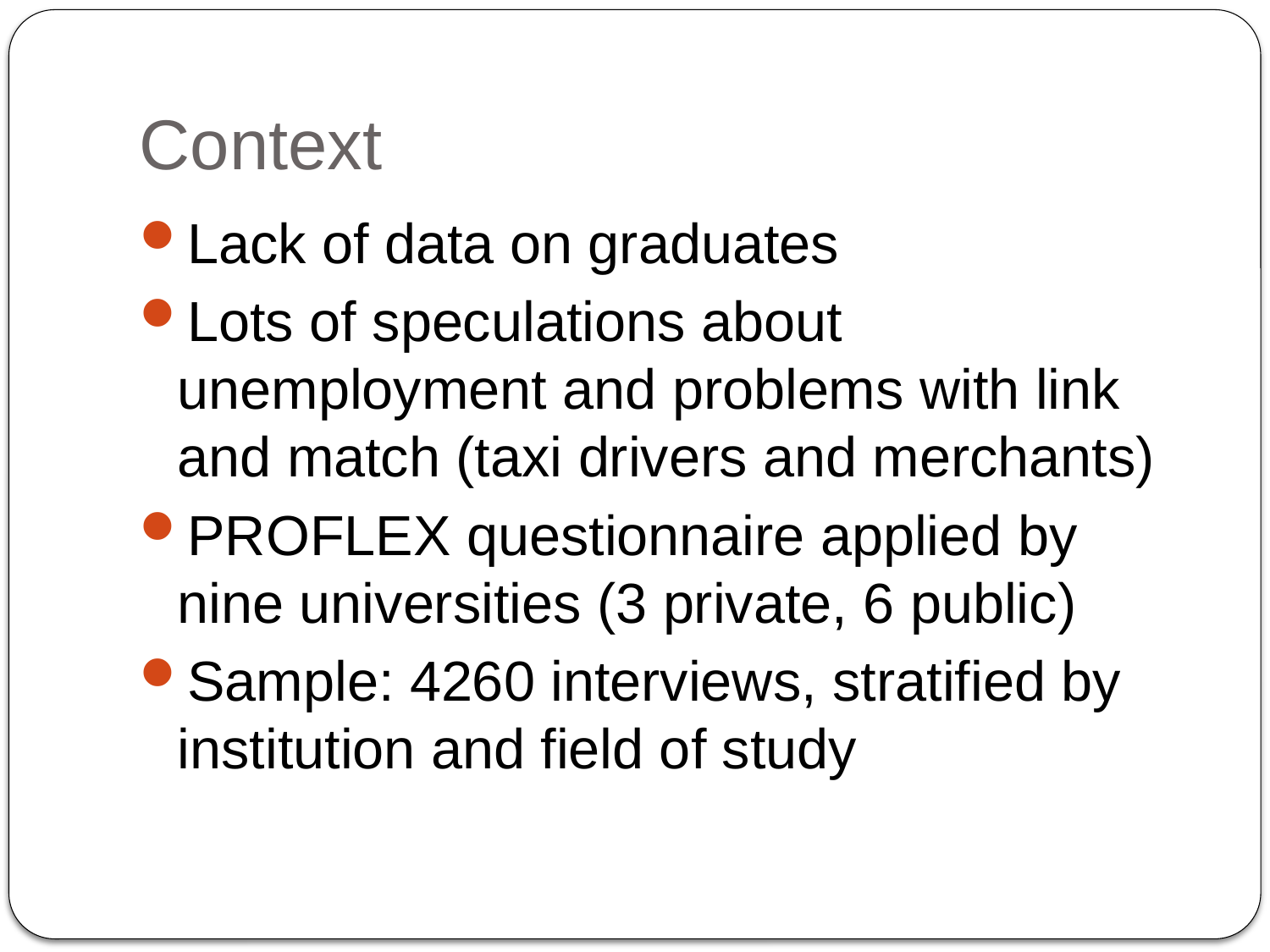

# Context
Lack of data on graduates
Lots of speculations about unemployment and problems with link and match (taxi drivers and merchants)
PROFLEX questionnaire applied by nine universities (3 private, 6 public)
Sample: 4260 interviews, stratified by institution and field of study